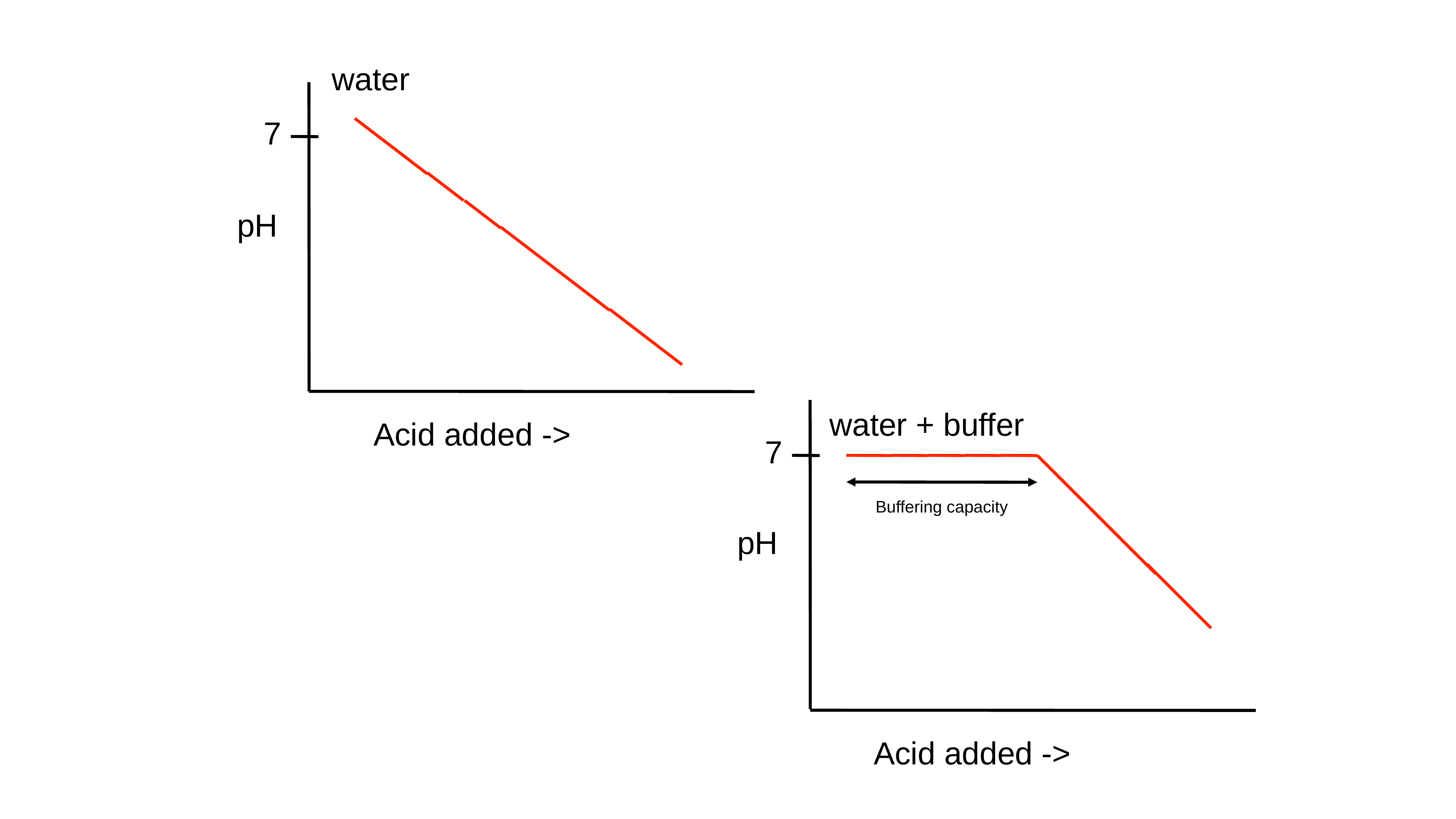

water

7

pH
Acid added ->

7

pH
Acid added ->
water + buffer

Buffering capacity